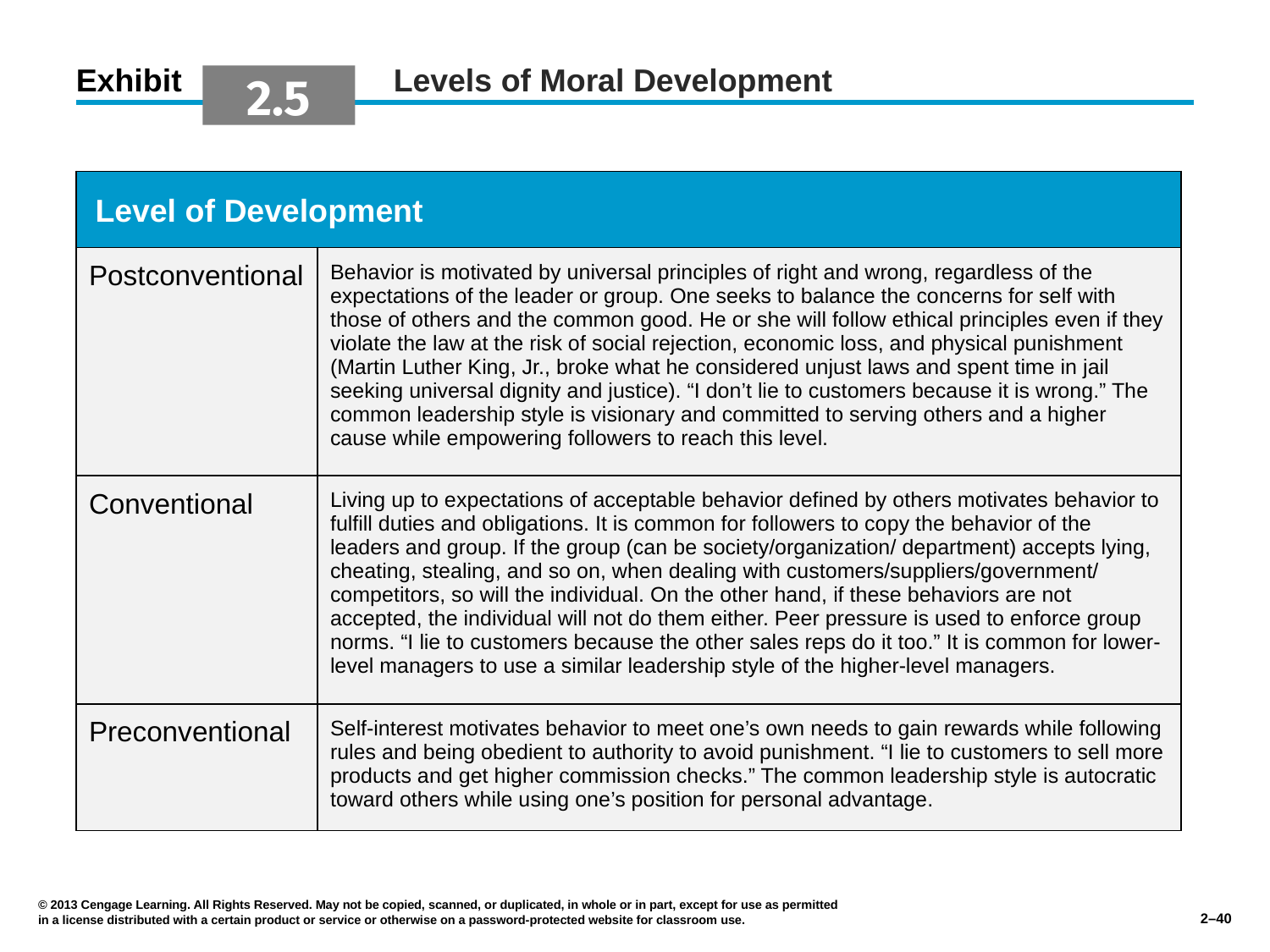

Exhibit
Levels of Moral Development
2.5
| Level of Development |  |
| --- | --- |
| Postconventional | Behavior is motivated by universal principles of right and wrong, regardless of the expectations of the leader or group. One seeks to balance the concerns for self with those of others and the common good. He or she will follow ethical principles even if they violate the law at the risk of social rejection, economic loss, and physical punishment (Martin Luther King, Jr., broke what he considered unjust laws and spent time in jail seeking universal dignity and justice). “I don’t lie to customers because it is wrong.” The common leadership style is visionary and committed to serving others and a higher cause while empowering followers to reach this level. |
| Conventional | Living up to expectations of acceptable behavior defined by others motivates behavior to fulfill duties and obligations. It is common for followers to copy the behavior of the leaders and group. If the group (can be society/organization/ department) accepts lying, cheating, stealing, and so on, when dealing with customers/suppliers/government/ competitors, so will the individual. On the other hand, if these behaviors are not accepted, the individual will not do them either. Peer pressure is used to enforce group norms. “I lie to customers because the other sales reps do it too.” It is common for lower-level managers to use a similar leadership style of the higher-level managers. |
| Preconventional | Self-interest motivates behavior to meet one’s own needs to gain rewards while following rules and being obedient to authority to avoid punishment. “I lie to customers to sell more products and get higher commission checks.” The common leadership style is autocratic toward others while using one’s position for personal advantage. |
© 2013 Cengage Learning. All Rights Reserved. May not be copied, scanned, or duplicated, in whole or in part, except for use as permitted in a license distributed with a certain product or service or otherwise on a password-protected website for classroom use.
2–40